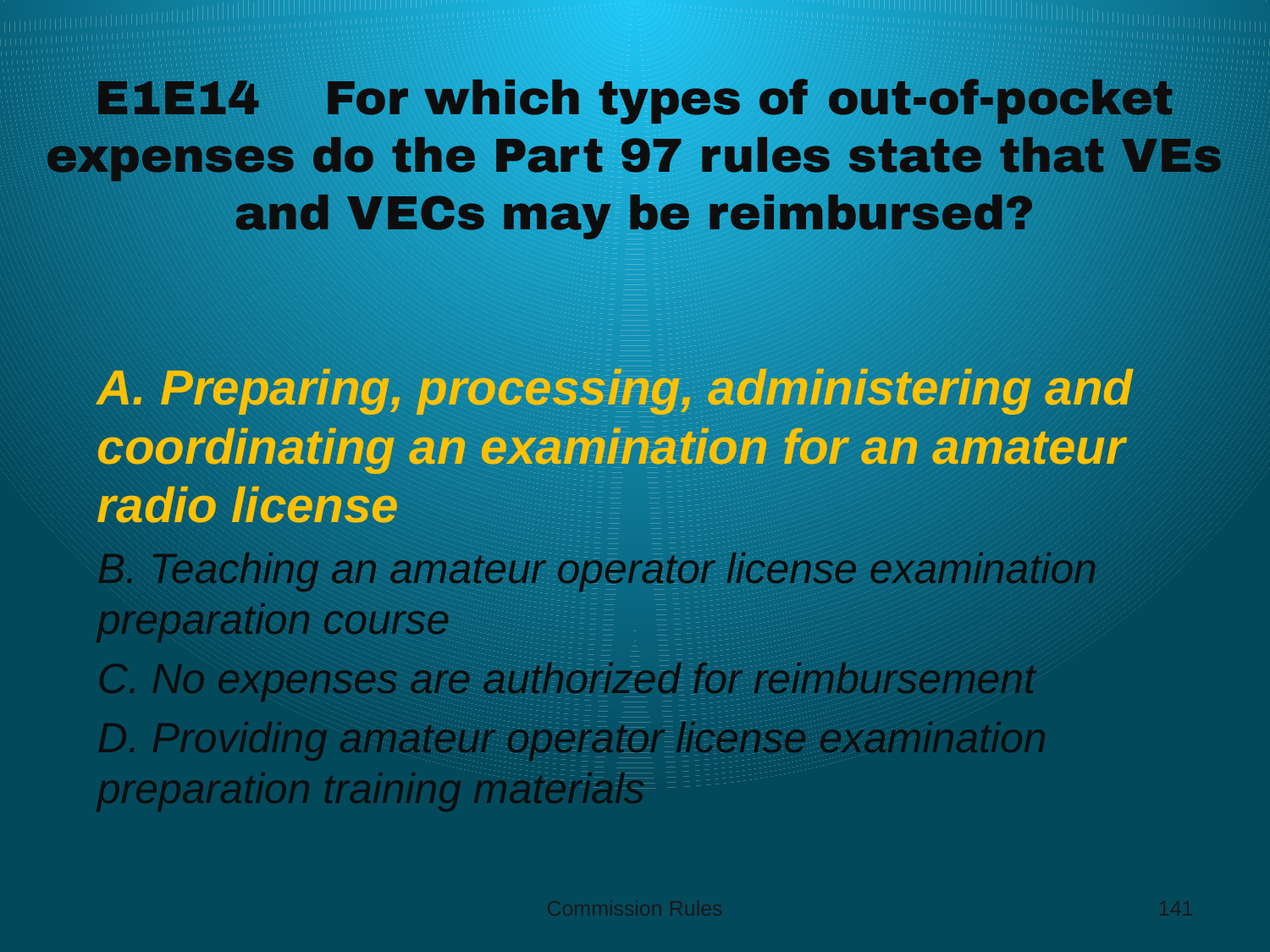

# E1E14    For which types of out-of-pocket expenses do the Part 97 rules state that VEs and VECs may be reimbursed?
A. Preparing, processing, administering and coordinating an examination for an amateur radio license
B. Teaching an amateur operator license examination preparation course
C. No expenses are authorized for reimbursement
D. Providing amateur operator license examination preparation training materials
Commission Rules
141